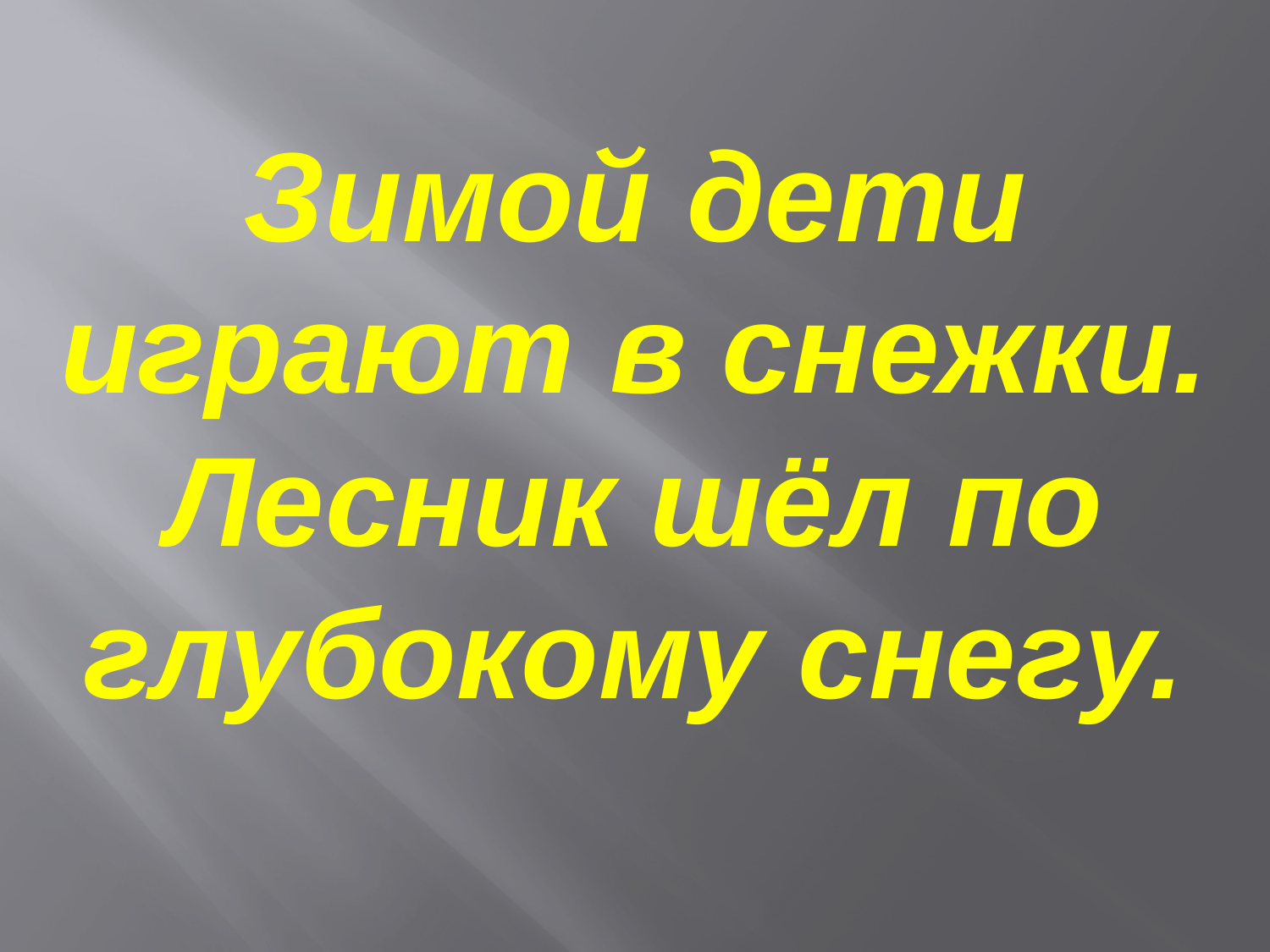

# Зимой дети играют в снежки. Лесник шёл по глубокому снегу.